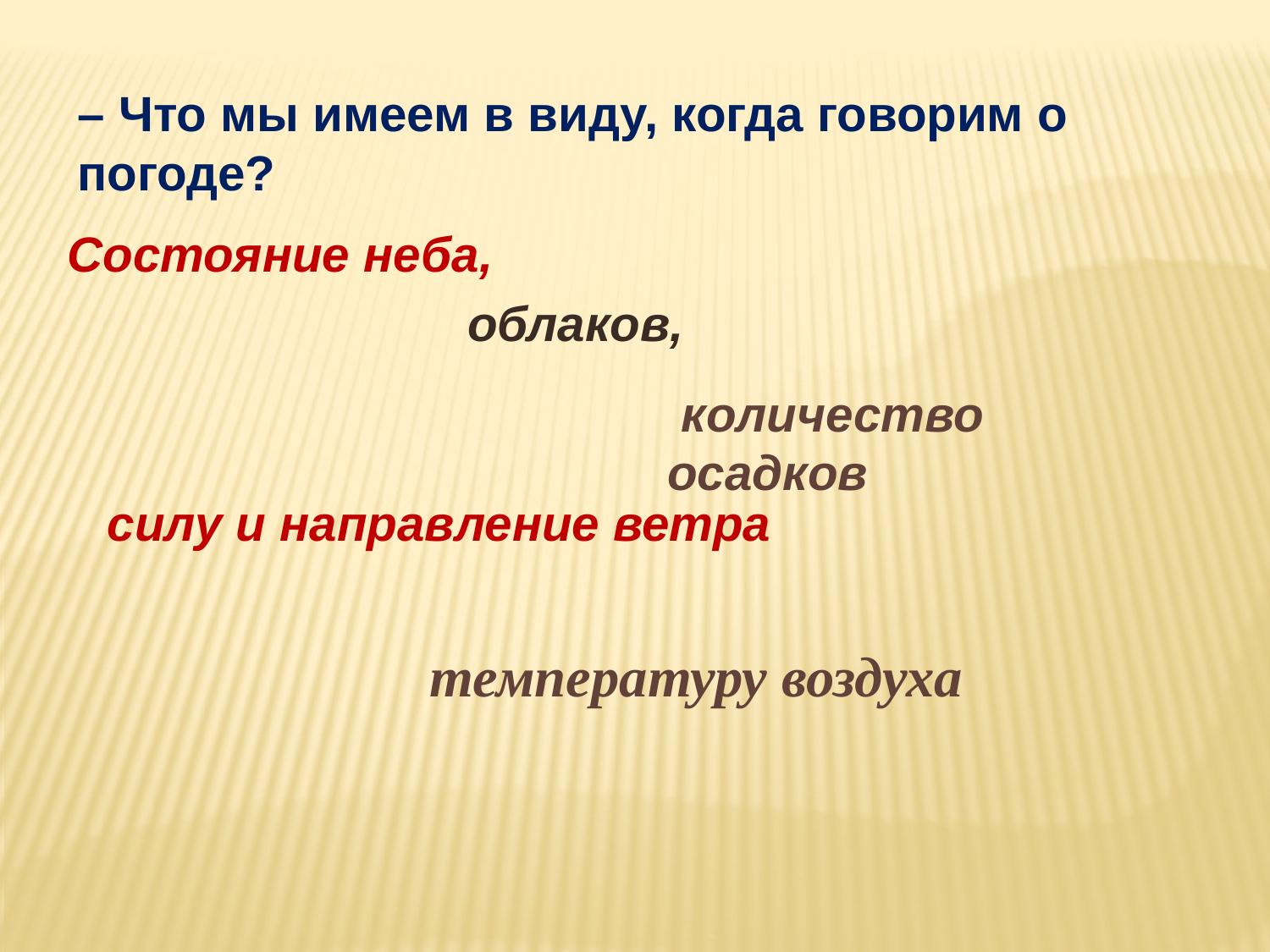

– Что мы имеем в виду, когда говорим о погоде?
Состояние неба,
облаков,
 количество  осадков
силу и направление ветра
температуру воздуха